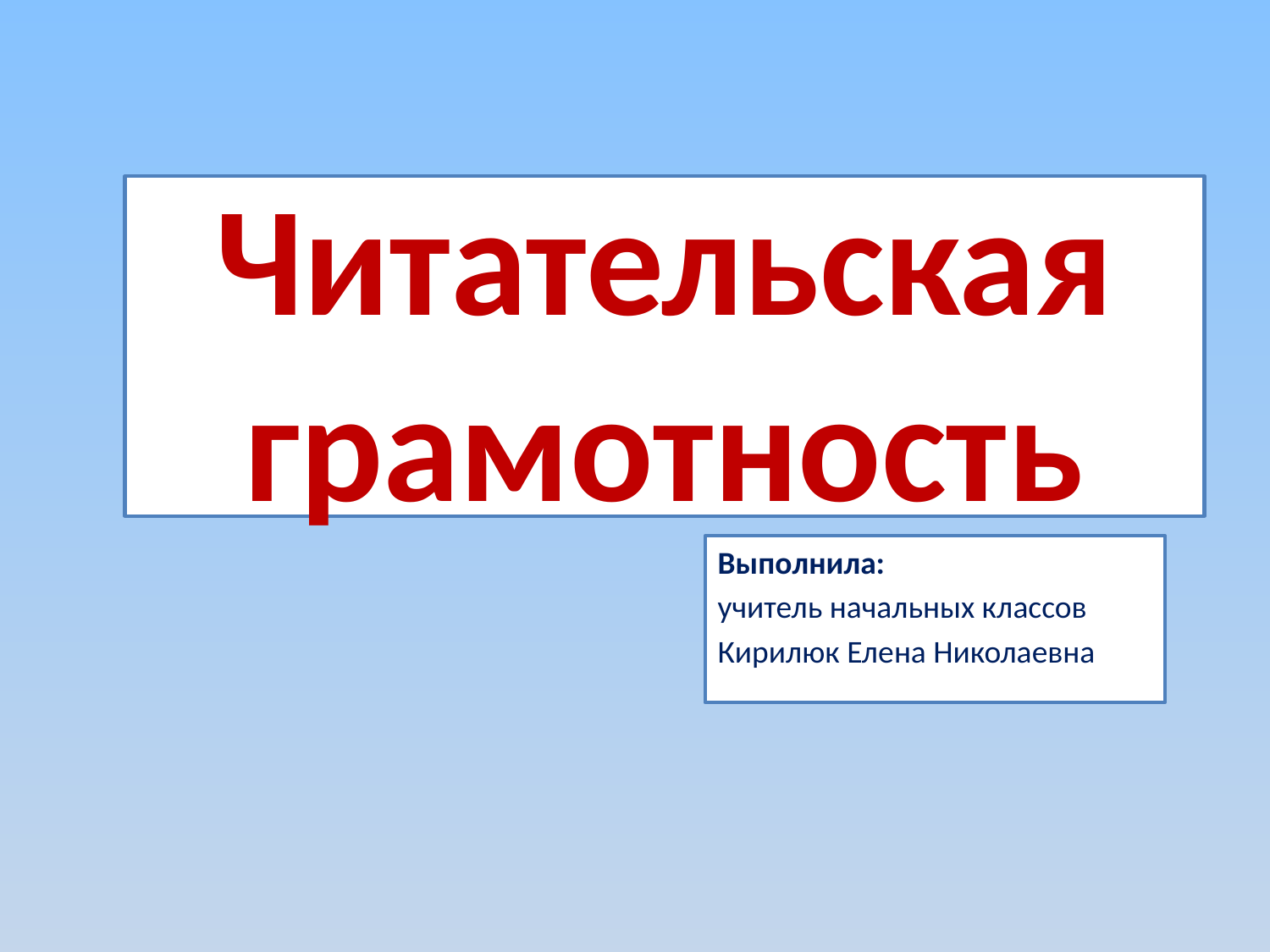

# Читательская грамотность
Выполнила:
учитель начальных классов
Кирилюк Елена Николаевна